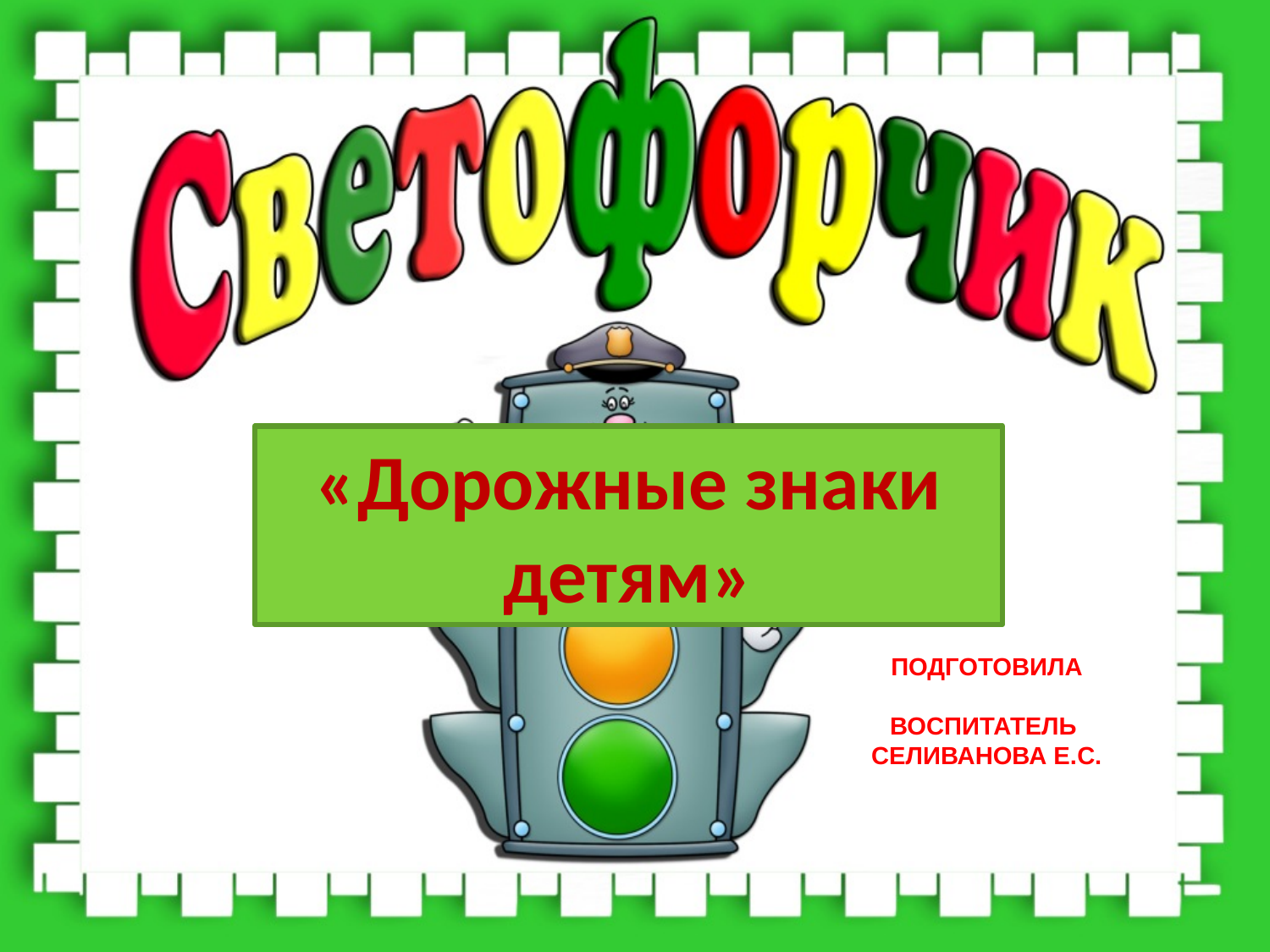

«Дорожные знаки детям»
Подготовила

Воспитатель
Селиванова Е.С.